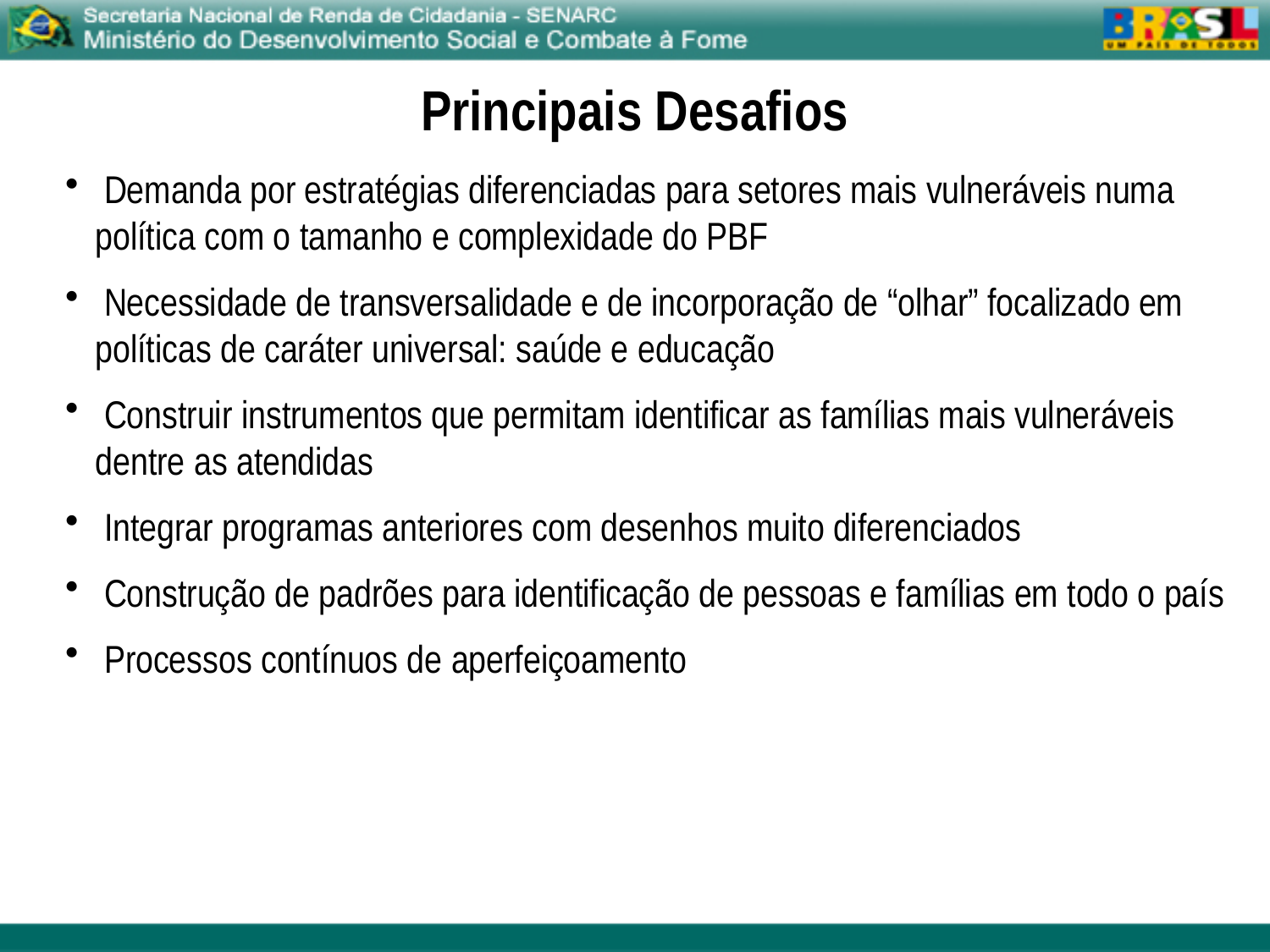

Principais Desafios

 Demanda por estratégias diferenciadas para setores mais vulneráveis numa política com o tamanho e complexidade do PBF
 Necessidade de transversalidade e de incorporação de “olhar” focalizado em políticas de caráter universal: saúde e educação
 Construir instrumentos que permitam identificar as famílias mais vulneráveis dentre as atendidas
 Integrar programas anteriores com desenhos muito diferenciados
 Construção de padrões para identificação de pessoas e famílias em todo o país
 Processos contínuos de aperfeiçoamento